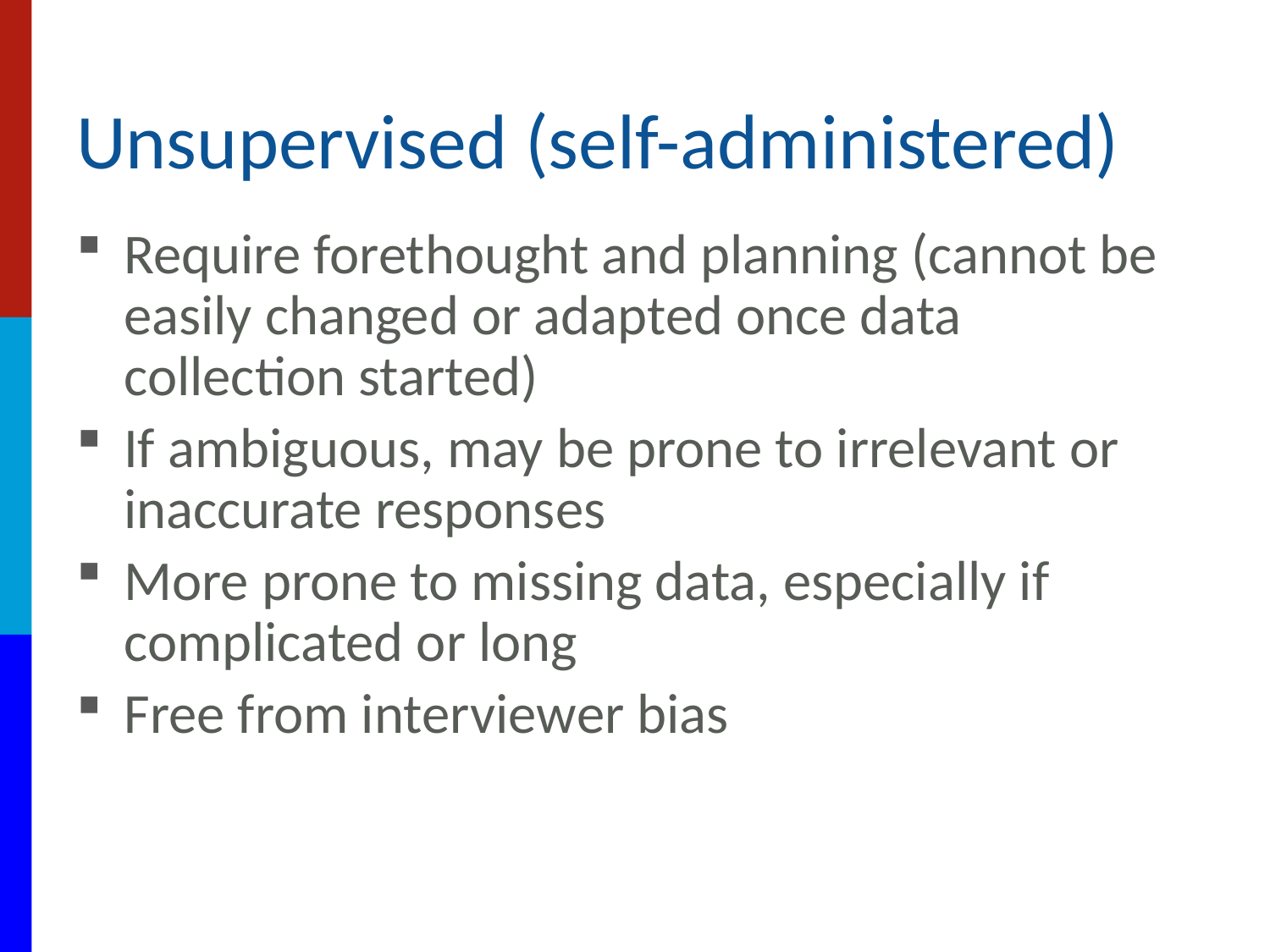

# Unsupervised (self-administered)
Require forethought and planning (cannot be easily changed or adapted once data collection started)
If ambiguous, may be prone to irrelevant or inaccurate responses
More prone to missing data, especially if complicated or long
Free from interviewer bias